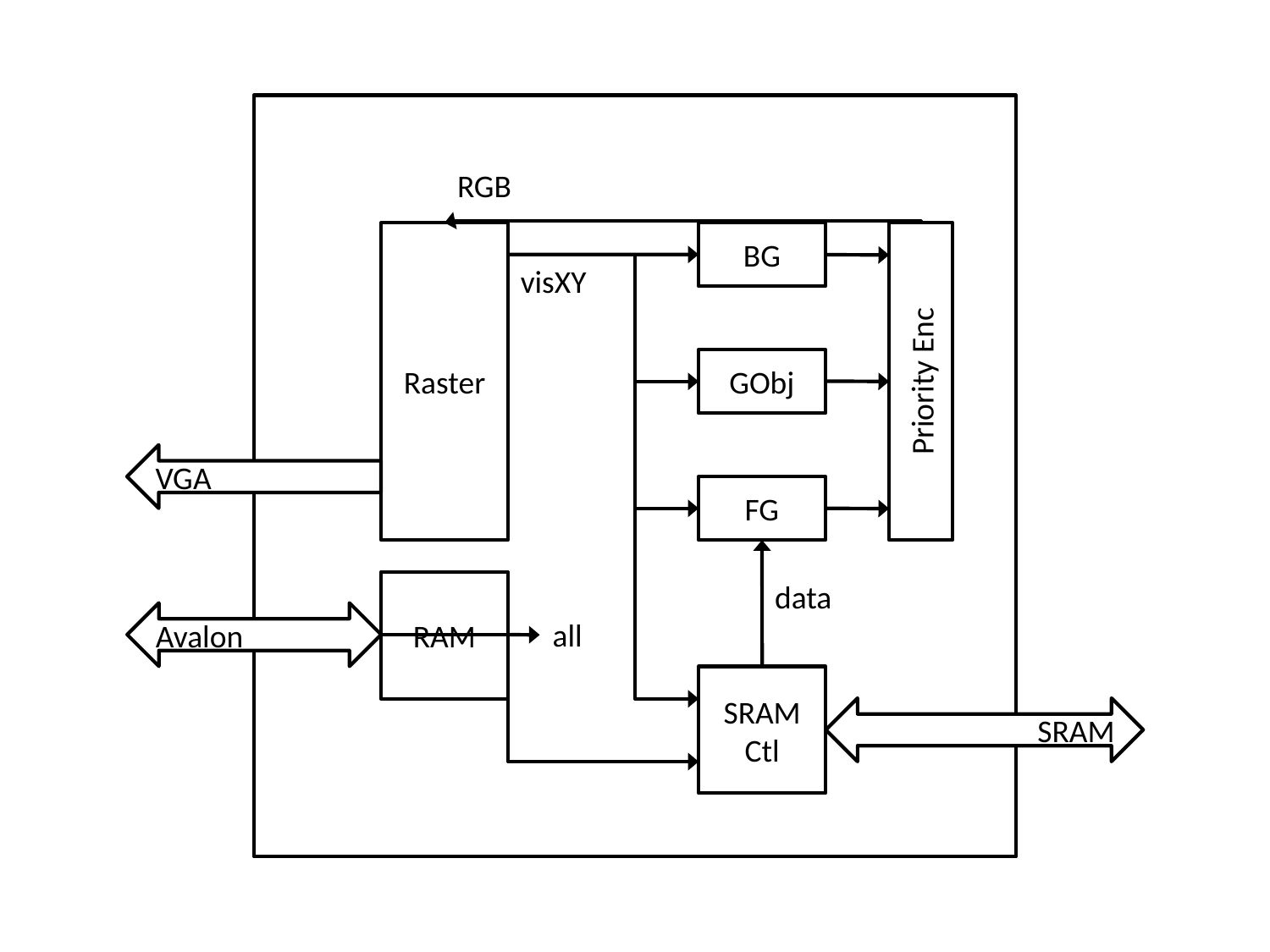

RGB
Raster
BG
visXY
GObj
Priority Enc
VGA
FG
data
RAM
Avalon
all
SRAM Ctl
SRAM